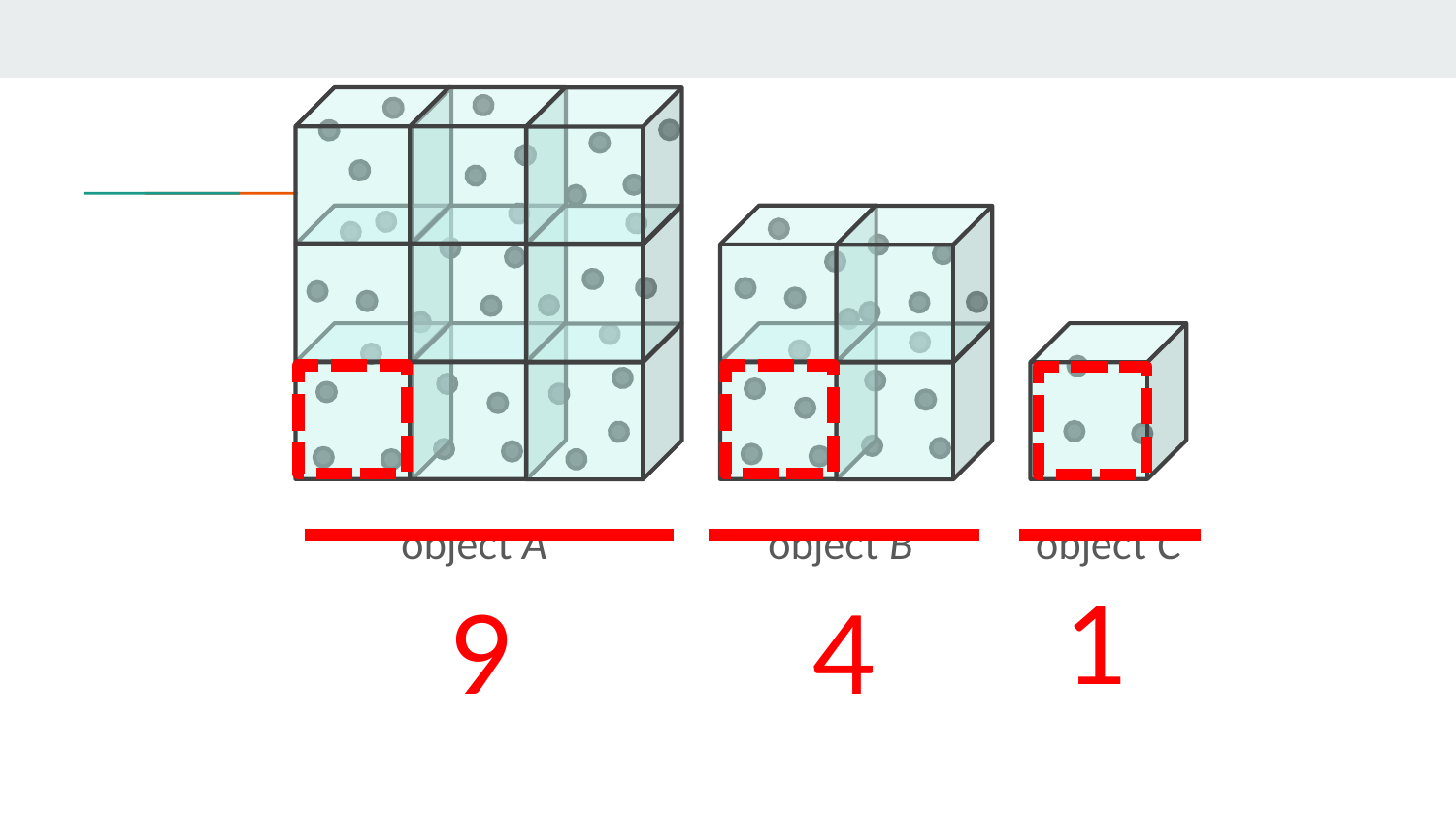

object A
object B
object C
1
4
9